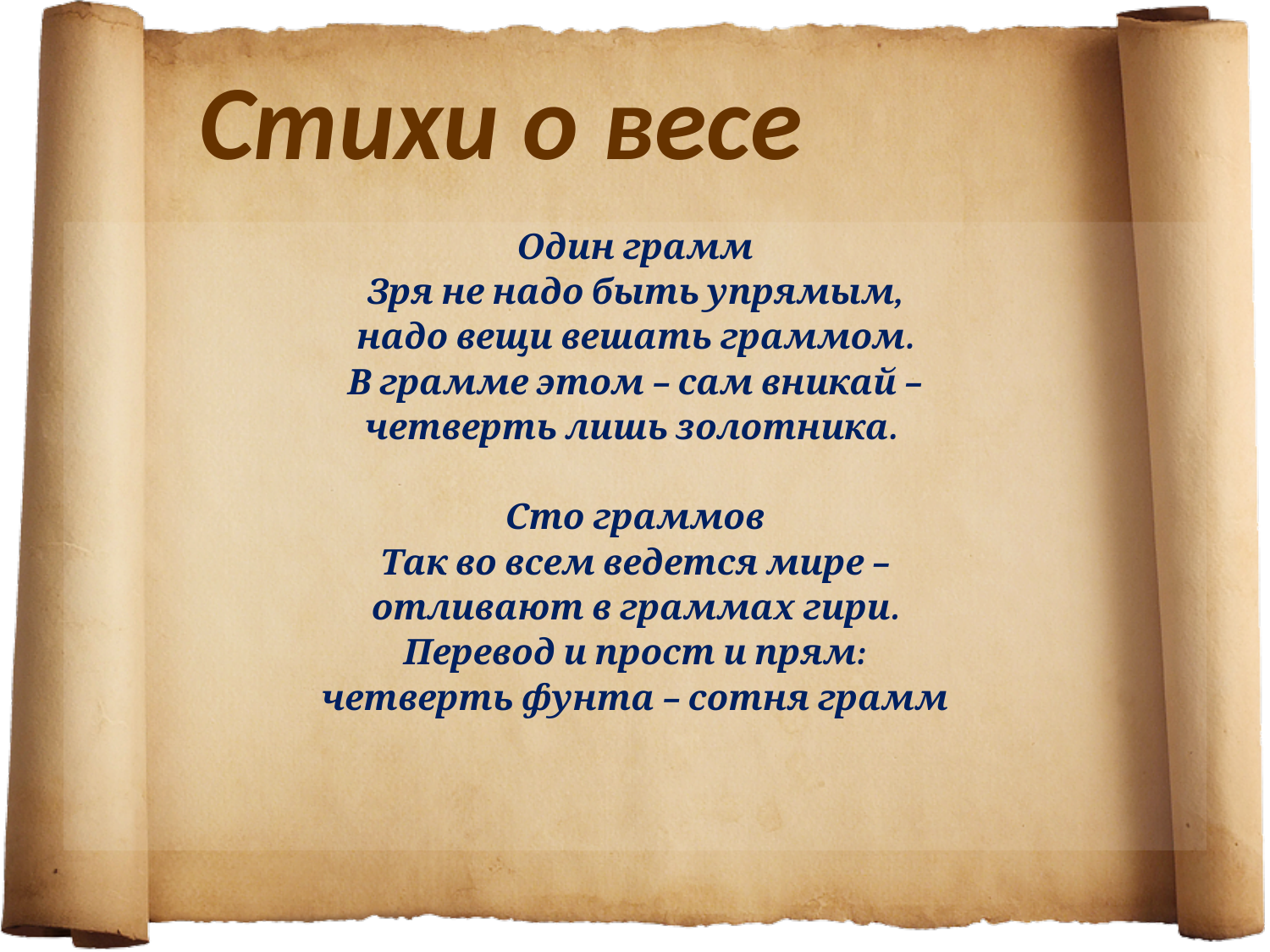

# Стихи о весе
Один грамм
Зря не надо быть упрямым,
надо вещи вешать граммом.
В грамме этом – сам вникай –
четверть лишь золотника.

Сто граммов
Так во всем ведется мире –
отливают в граммах гири.
Перевод и прост и прям:
четверть фунта – сотня грамм